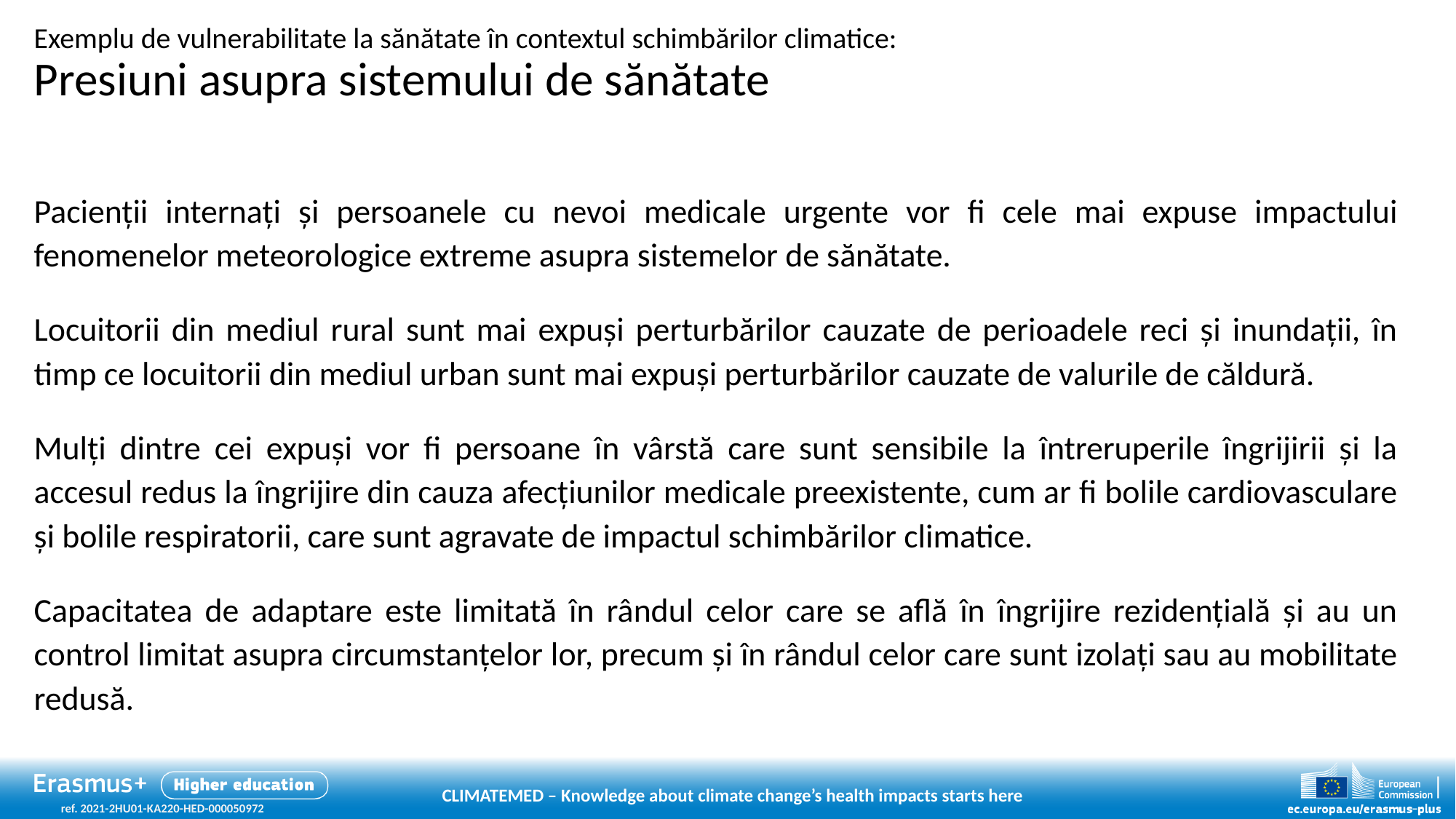

# Exemplu de vulnerabilitate la sănătate în contextul schimbărilor climatice: Presiuni asupra sistemului de sănătate
Pacienții internați și persoanele cu nevoi medicale urgente vor fi cele mai expuse impactului fenomenelor meteorologice extreme asupra sistemelor de sănătate.
Locuitorii din mediul rural sunt mai expuși perturbărilor cauzate de perioadele reci și inundații, în timp ce locuitorii din mediul urban sunt mai expuși perturbărilor cauzate de valurile de căldură.
Mulți dintre cei expuși vor fi persoane în vârstă care sunt sensibile la întreruperile îngrijirii și la accesul redus la îngrijire din cauza afecțiunilor medicale preexistente, cum ar fi bolile cardiovasculare și bolile respiratorii, care sunt agravate de impactul schimbărilor climatice.
Capacitatea de adaptare este limitată în rândul celor care se află în îngrijire rezidențială și au un control limitat asupra circumstanțelor lor, precum și în rândul celor care sunt izolați sau au mobilitate redusă.